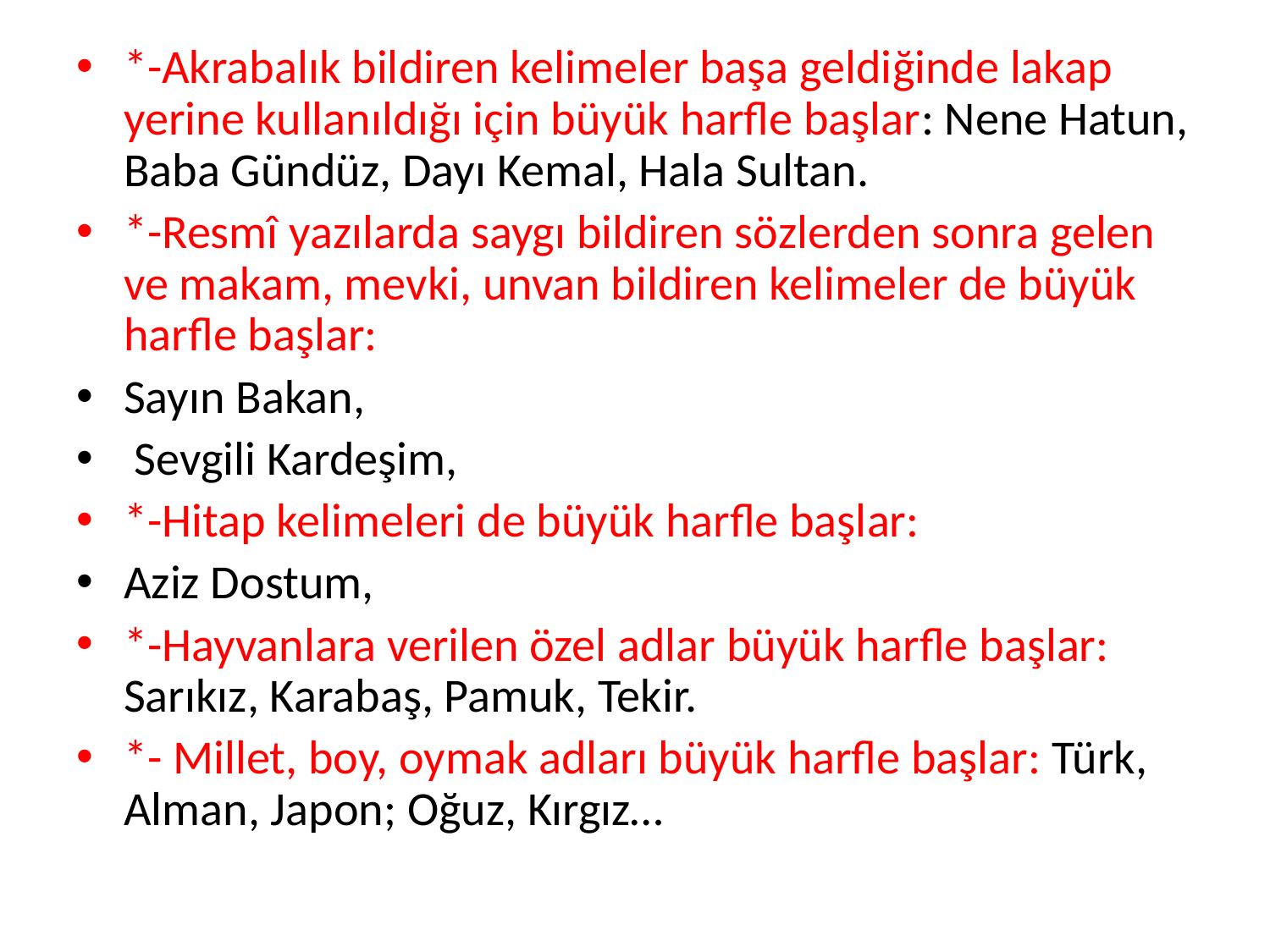

*-Akrabalık bil­diren kelimeler başa geldiğinde lakap yerine kullanıldığı için büyük harfle başlar: Nene Hatun, Baba Gündüz, Dayı Kemal, Hala Sultan.
*-Resmî yazılarda saygı bildiren sözlerden sonra gelen ve makam, mevki, unvan bildiren kelimeler de büyük harfle başlar:
Sayın Bakan,
 Sevgili Kardeşim,
*-Hitap kelimeleri de büyük harfle başlar:
Aziz Dostum,
*-Hayvanlara verilen özel adlar büyük harfle başlar: Sarıkız, Karabaş, Pamuk, Tekir.
*- Millet, boy, oymak adları büyük harfle başlar: Türk, Alman, Japon; Oğuz, Kırgız…